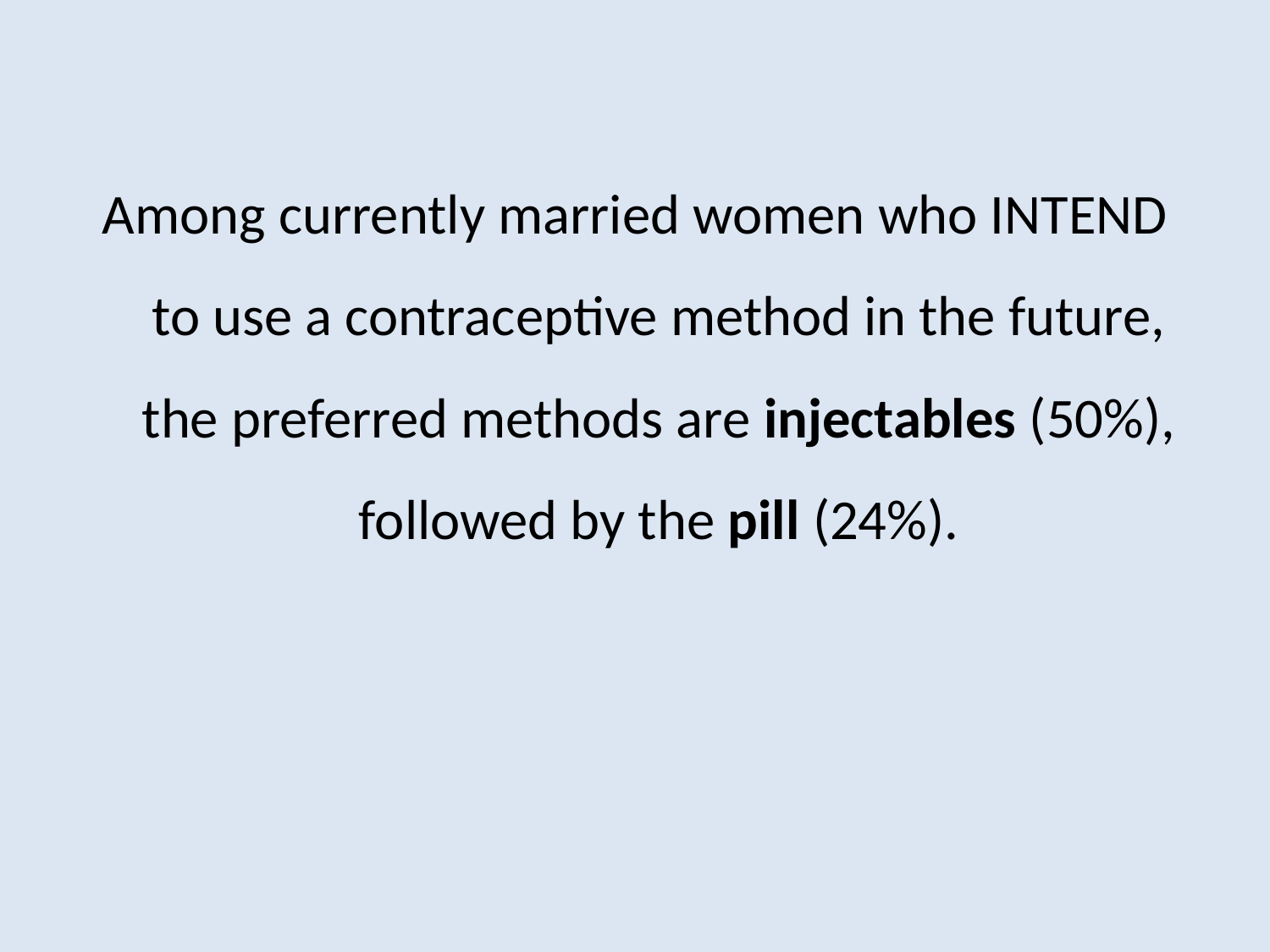

Among currently married women who INTEND to use a contraceptive method in the future, the preferred methods are injectables (50%), followed by the pill (24%).